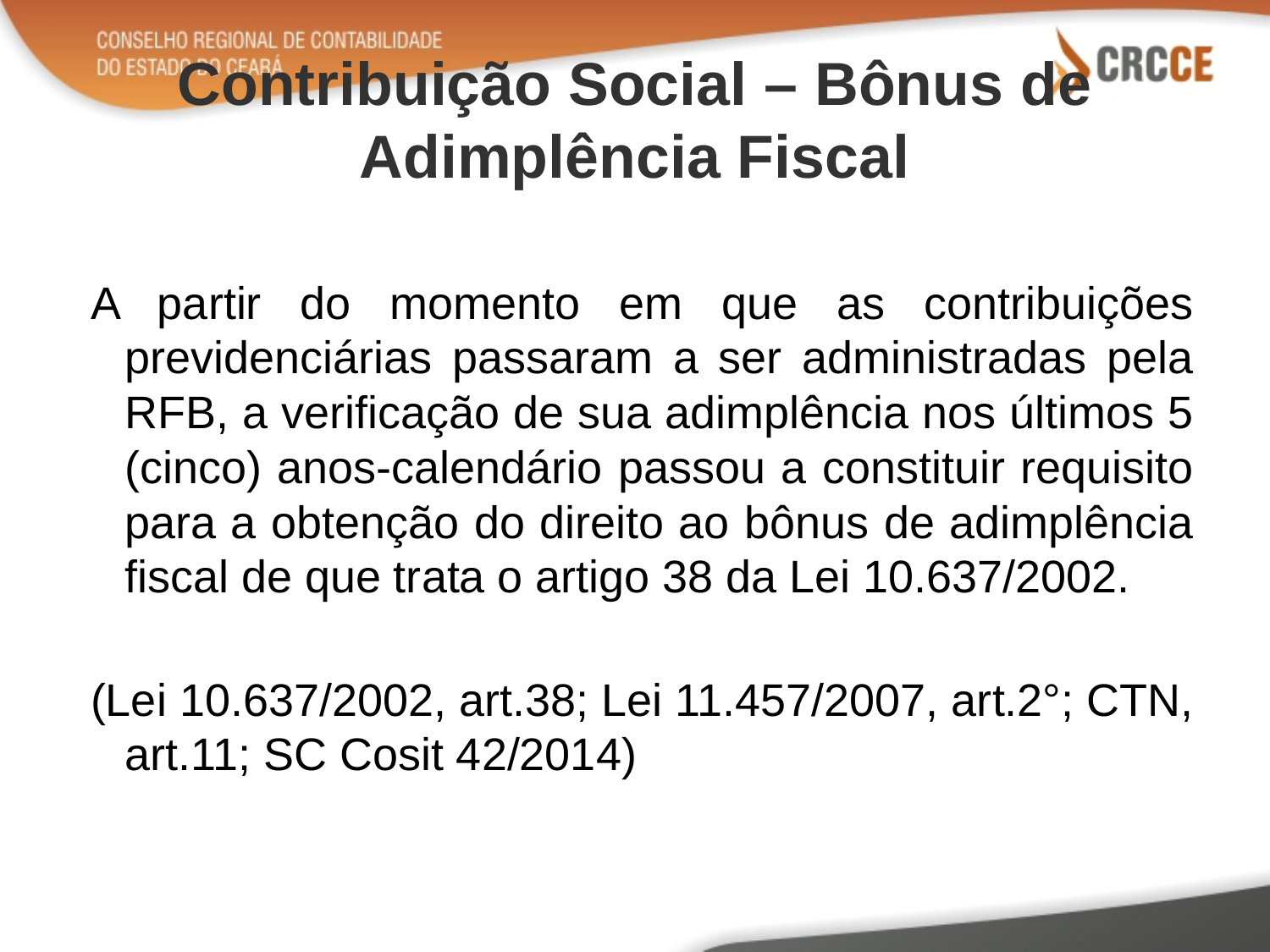

# Contribuição Social – Bônus de Adimplência Fiscal

A partir do momento em que as contribuições previdenciárias passaram a ser administradas pela RFB, a verificação de sua adimplência nos últimos 5 (cinco) anos-calendário passou a constituir requisito para a obtenção do direito ao bônus de adimplência fiscal de que trata o artigo 38 da Lei 10.637/2002.

(Lei 10.637/2002, art.38; Lei 11.457/2007, art.2°; CTN, art.11; SC Cosit 42/2014)